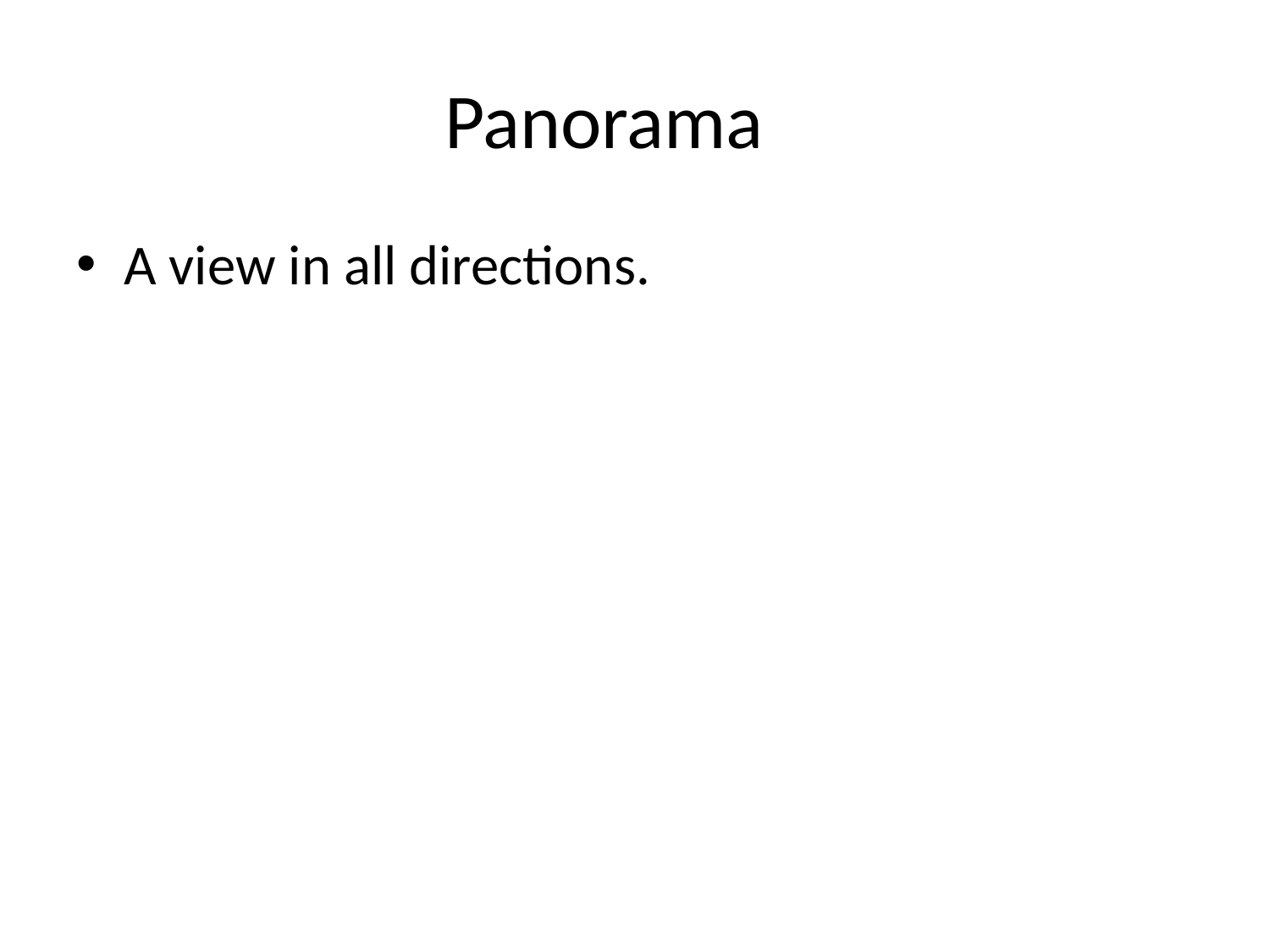

# Panorama
A view in all directions.